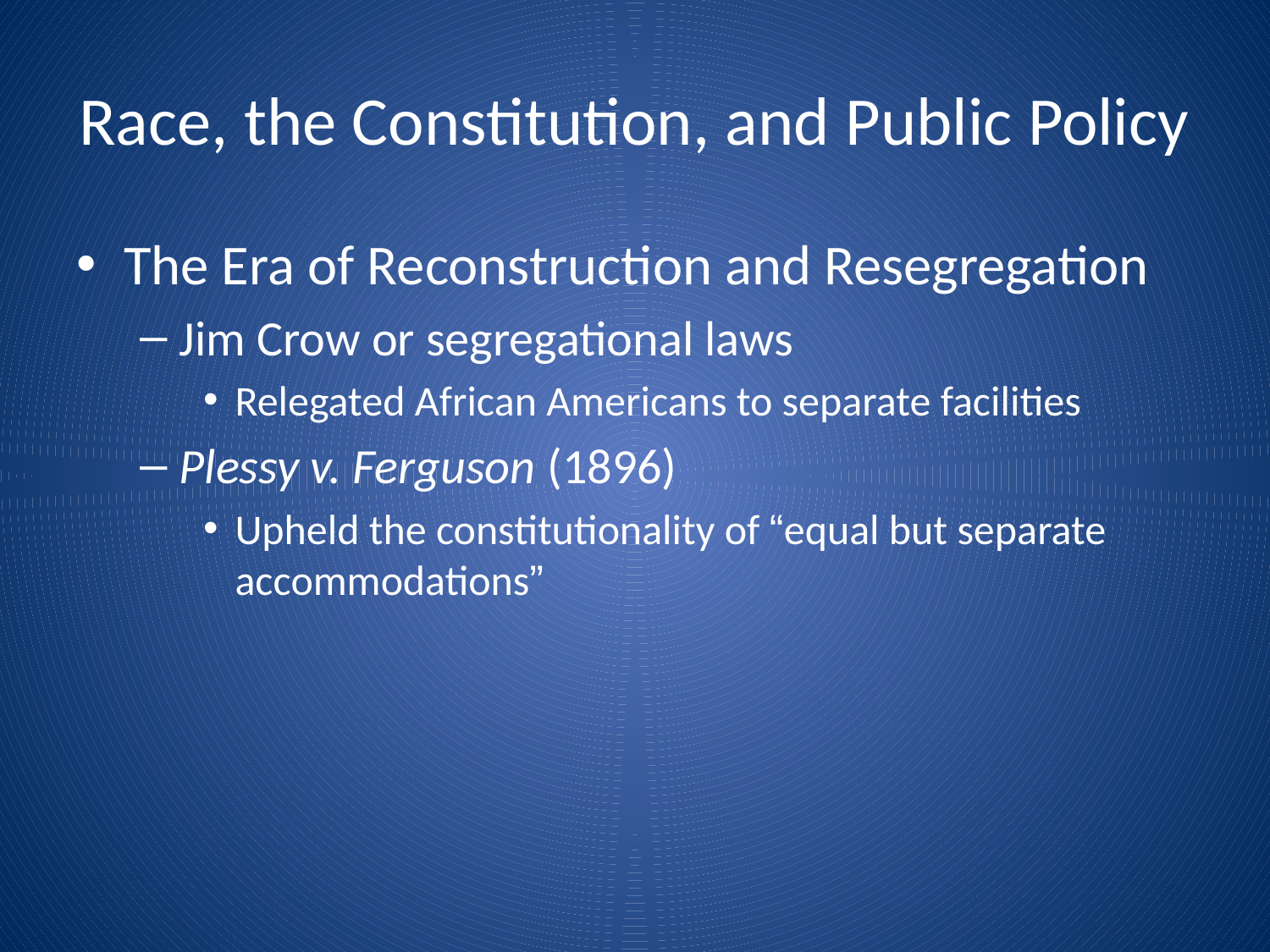

# Race, the Constitution, and Public Policy
The Era of Reconstruction and Resegregation
Jim Crow or segregational laws
Relegated African Americans to separate facilities
Plessy v. Ferguson (1896)
Upheld the constitutionality of “equal but separate accommodations”